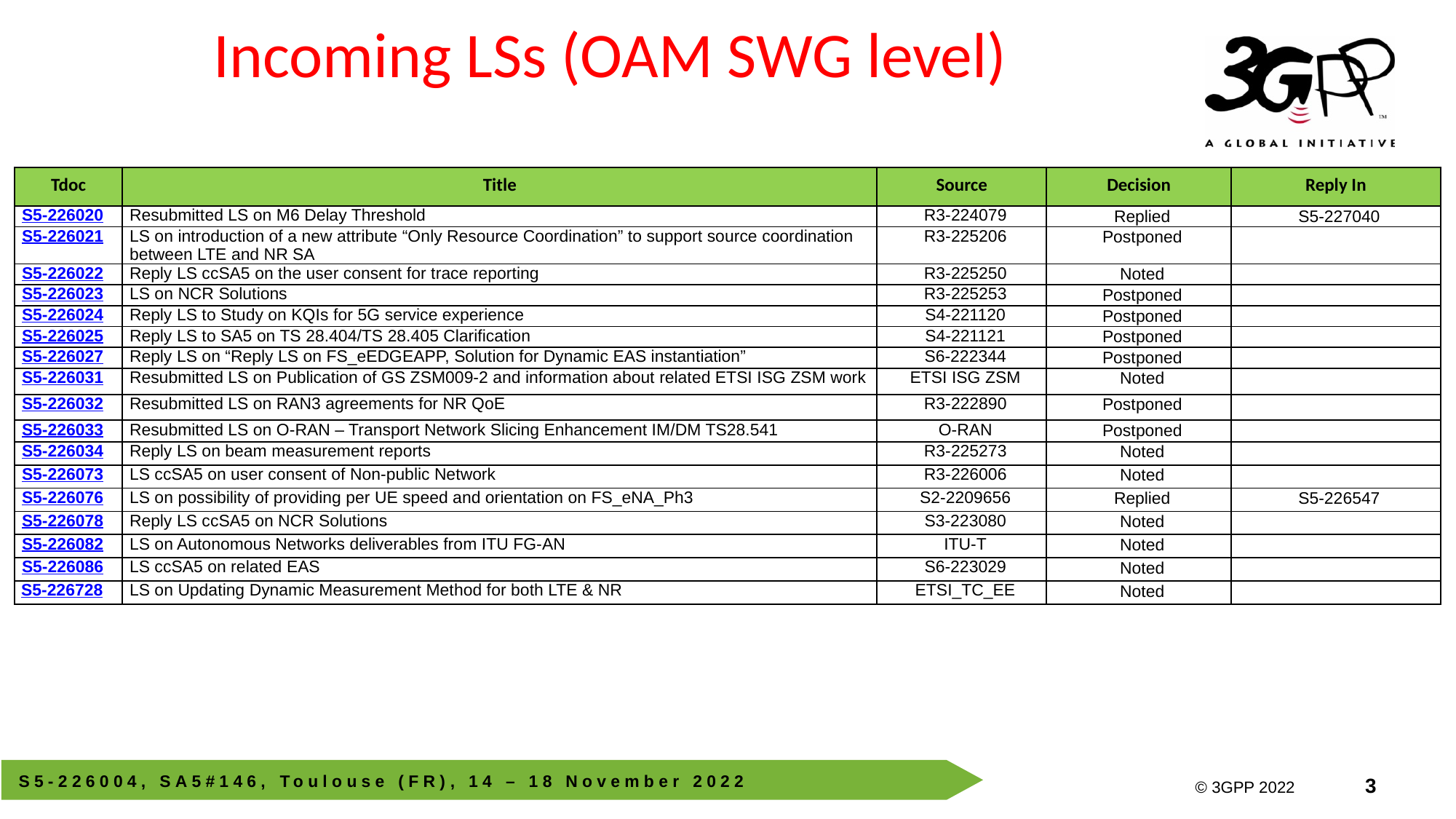

# Incoming LSs (OAM SWG level)
| Tdoc | Title | Source | Decision | Reply In |
| --- | --- | --- | --- | --- |
| S5-226020 | Resubmitted LS on M6 Delay Threshold | R3-224079 | Replied | S5-227040 |
| S5-226021 | LS on introduction of a new attribute “Only Resource Coordination” to support source coordination between LTE and NR SA | R3-225206 | Postponed |  |
| S5-226022 | Reply LS ccSA5 on the user consent for trace reporting | R3-225250 | Noted |  |
| S5-226023 | LS on NCR Solutions | R3-225253 | Postponed |  |
| S5-226024 | Reply LS to Study on KQIs for 5G service experience | S4-221120 | Postponed |  |
| S5-226025 | Reply LS to SA5 on TS 28.404/TS 28.405 Clarification | S4-221121 | Postponed |  |
| S5-226027 | Reply LS on “Reply LS on FS\_eEDGEAPP, Solution for Dynamic EAS instantiation” | S6-222344 | Postponed |  |
| S5-226031 | Resubmitted LS on Publication of GS ZSM009-2 and information about related ETSI ISG ZSM work | ETSI ISG ZSM | Noted |  |
| S5-226032 | Resubmitted LS on RAN3 agreements for NR QoE | R3-222890 | Postponed |  |
| S5-226033 | Resubmitted LS on O-RAN – Transport Network Slicing Enhancement IM/DM TS28.541 | O-RAN | Postponed |  |
| S5-226034 | Reply LS on beam measurement reports | R3-225273 | Noted |  |
| S5-226073 | LS ccSA5 on user consent of Non-public Network | R3-226006 | Noted |  |
| S5-226076 | LS on possibility of providing per UE speed and orientation on FS\_eNA\_Ph3 | S2-2209656 | Replied | S5-226547 |
| S5-226078 | Reply LS ccSA5 on NCR Solutions | S3-223080 | Noted |  |
| S5-226082 | LS on Autonomous Networks deliverables from ITU FG-AN | ITU-T | Noted |  |
| S5-226086 | LS ccSA5 on related EAS | S6-223029 | Noted |  |
| S5-226728 | LS on Updating Dynamic Measurement Method for both LTE & NR | ETSI\_TC\_EE | Noted |  |